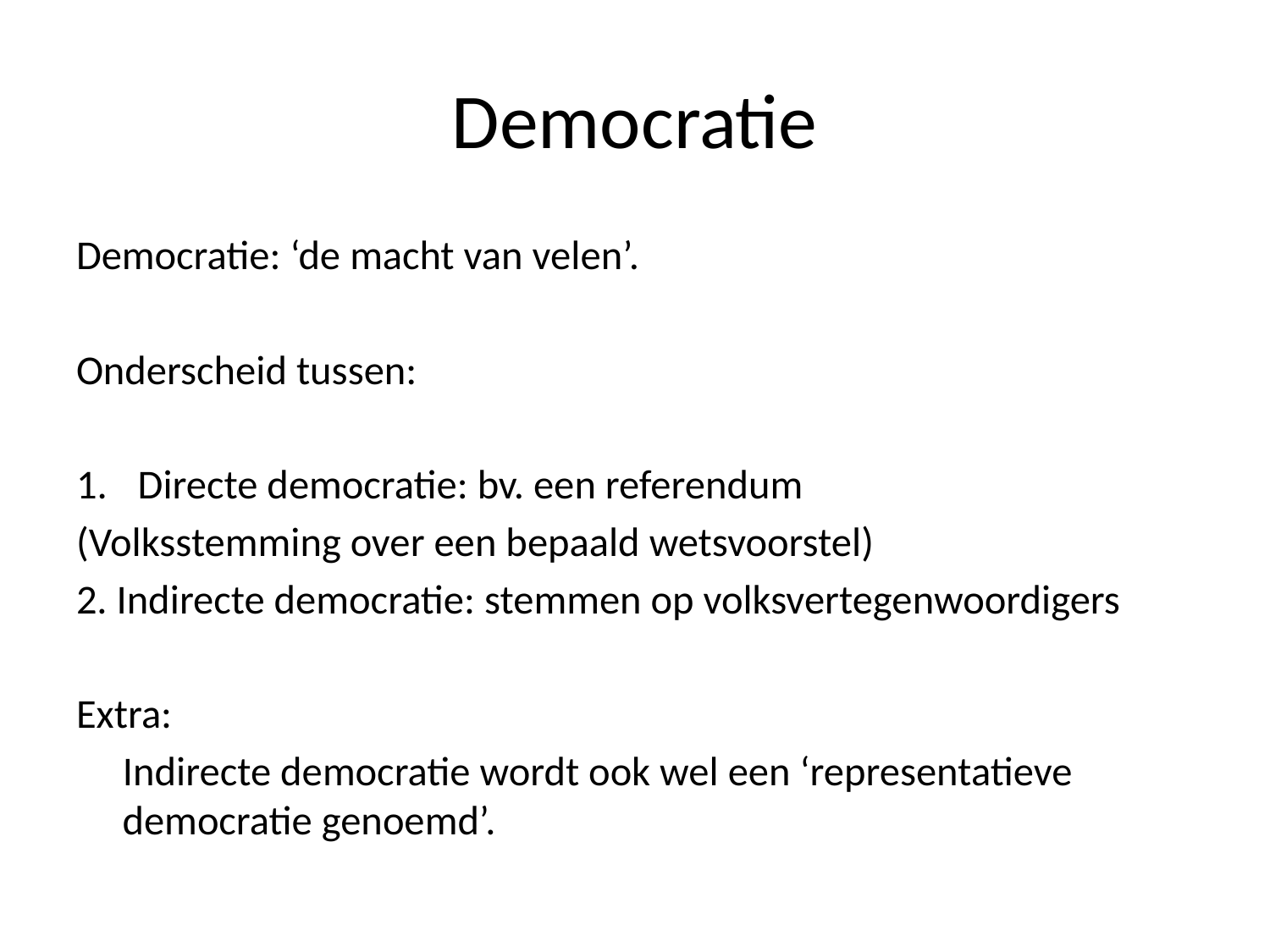

# Democratie
Democratie: ‘de macht van velen’.

Onderscheid tussen:

Directe democratie: bv. een referendum
(Volksstemming over een bepaald wetsvoorstel)
2. Indirecte democratie: stemmen op volksvertegenwoordigers

Extra:
     Indirecte democratie wordt ook wel een ‘representatieve democratie genoemd’.